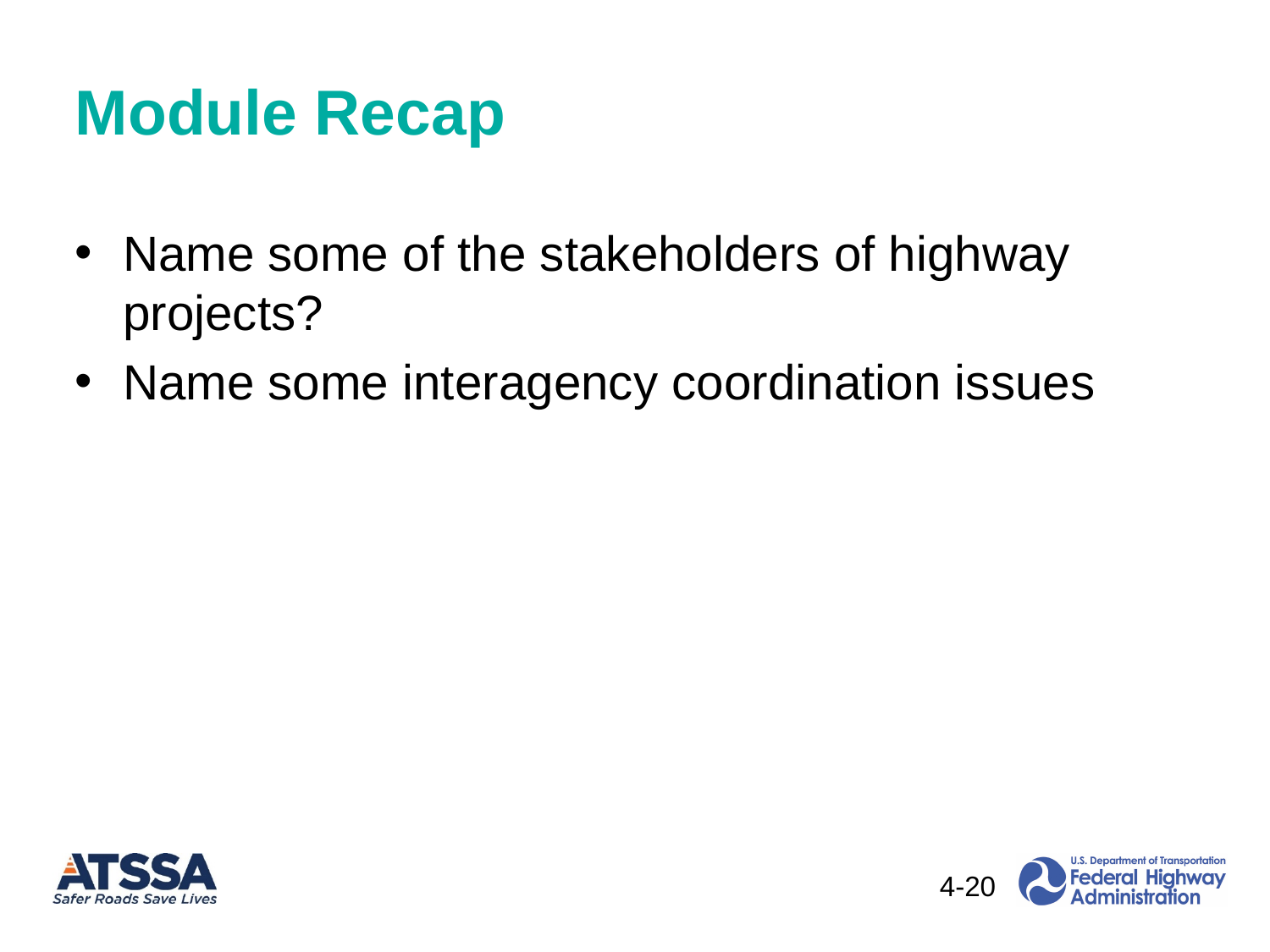

# Module Recap
Name some of the stakeholders of highway projects?
Name some interagency coordination issues